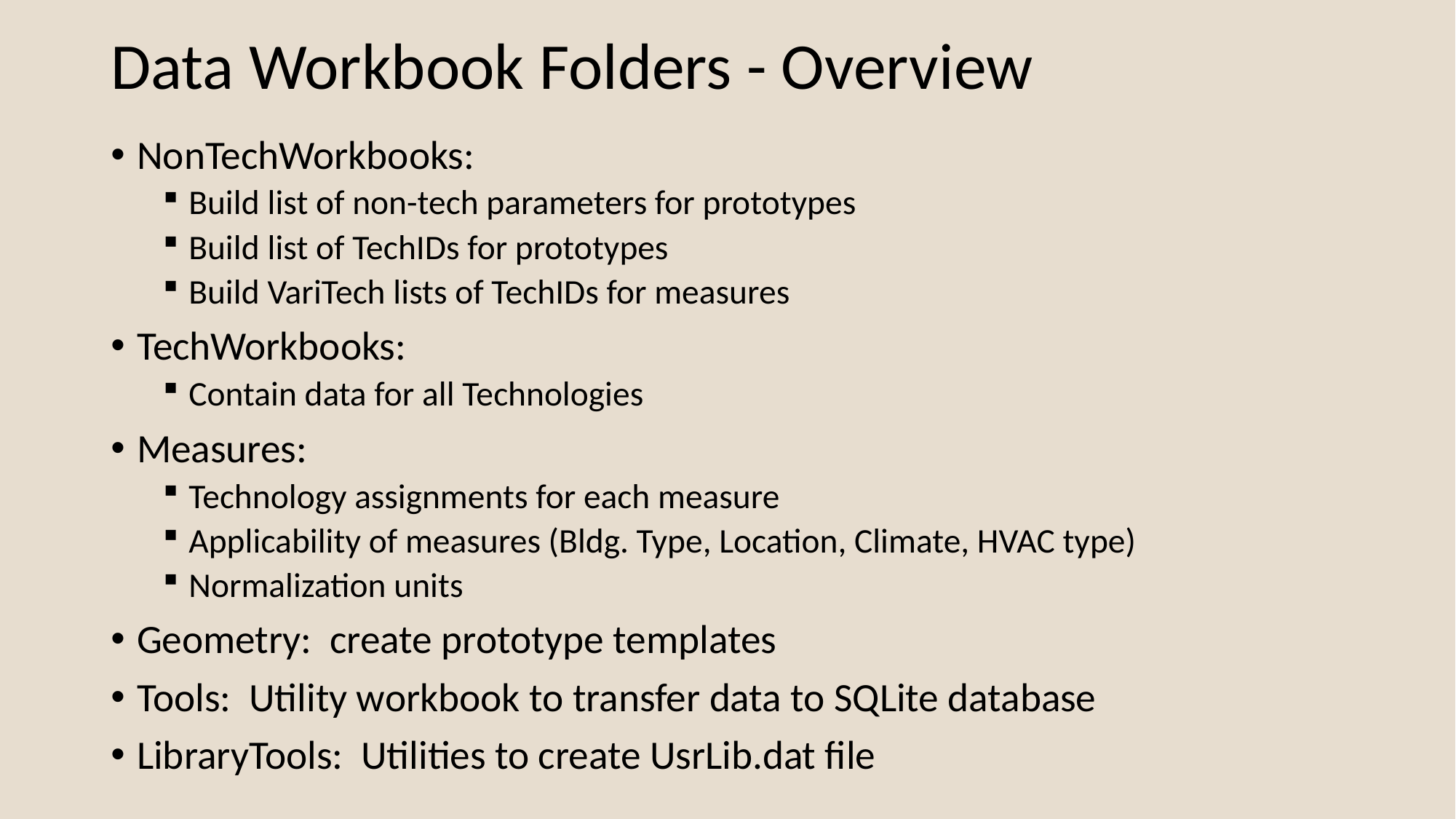

# Data Workbook Folders - Overview
NonTechWorkbooks:
Build list of non-tech parameters for prototypes
Build list of TechIDs for prototypes
Build VariTech lists of TechIDs for measures
TechWorkbooks:
Contain data for all Technologies
Measures:
Technology assignments for each measure
Applicability of measures (Bldg. Type, Location, Climate, HVAC type)
Normalization units
Geometry:  create prototype templates
Tools:  Utility workbook to transfer data to SQLite database
LibraryTools:  Utilities to create UsrLib.dat file